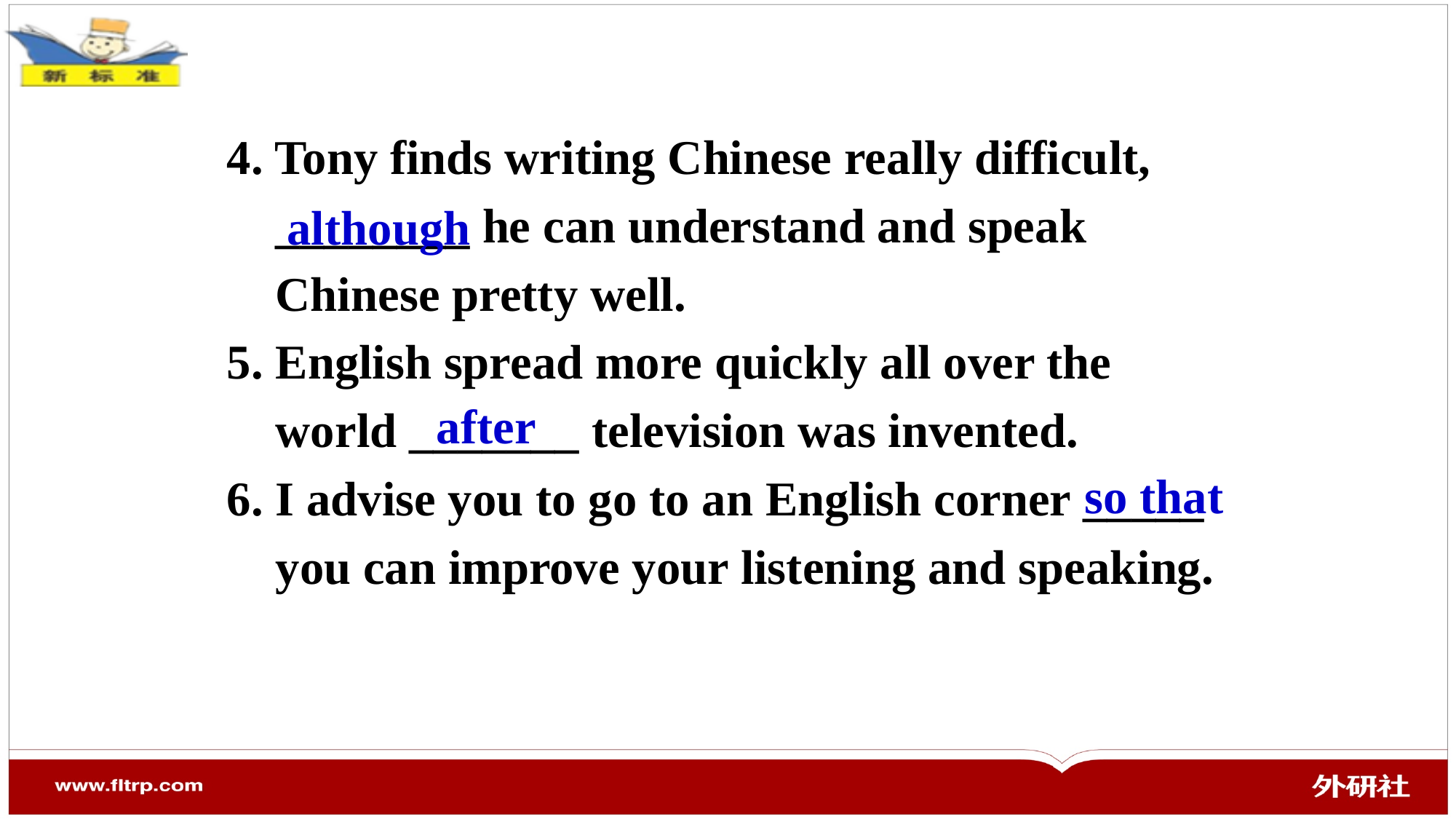

4. Tony finds writing Chinese really difficult,
    ________ he can understand and speak
    Chinese pretty well.
5. English spread more quickly all over the
    world _______ television was invented.
6. I advise you to go to an English corner _____
    you can improve your listening and speaking.
although
after
so that